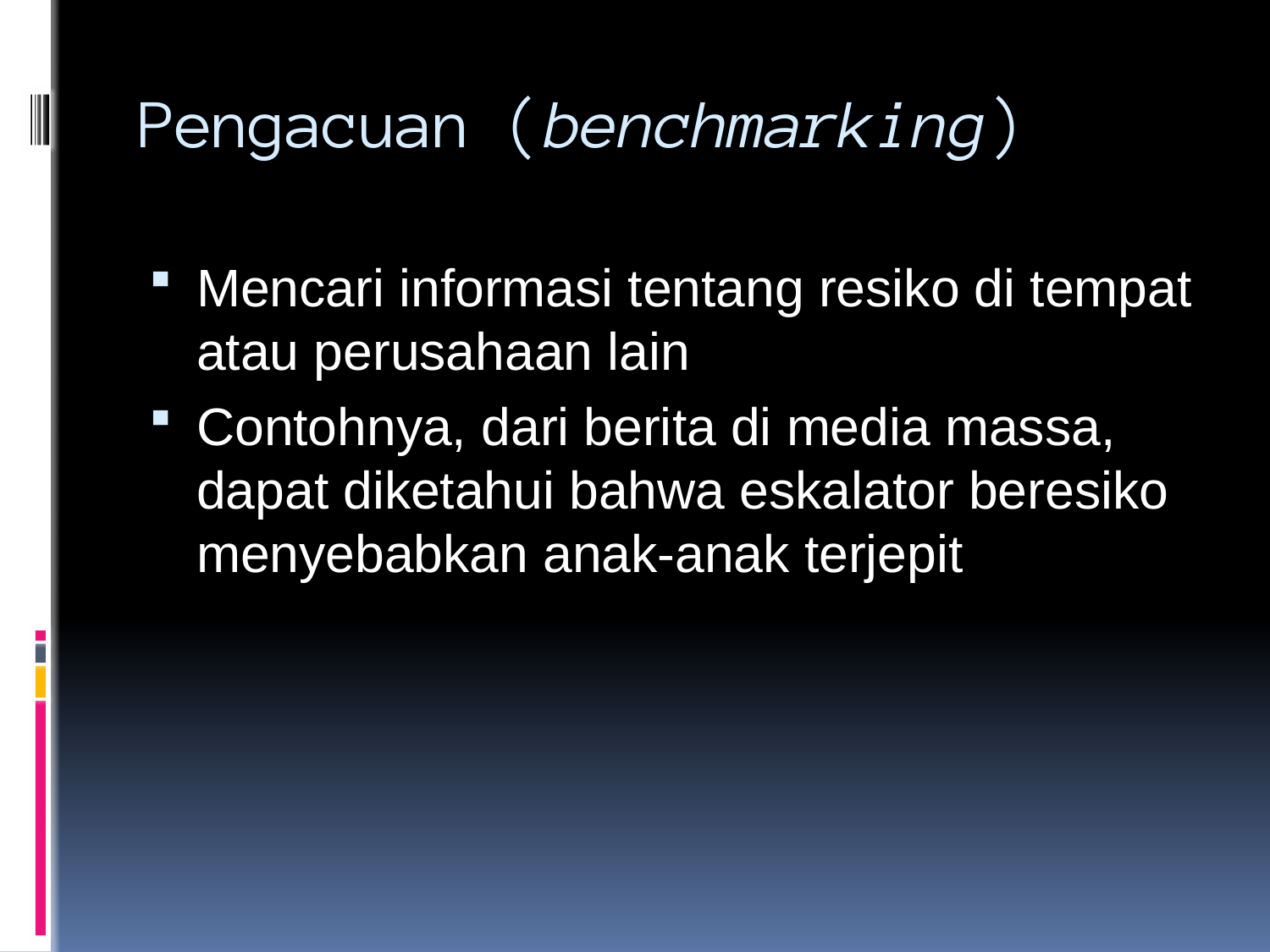

# Pengacuan (benchmarking)
Mencari informasi tentang resiko di tempat atau perusahaan lain
Contohnya, dari berita di media massa, dapat diketahui bahwa eskalator beresiko menyebabkan anak-anak terjepit